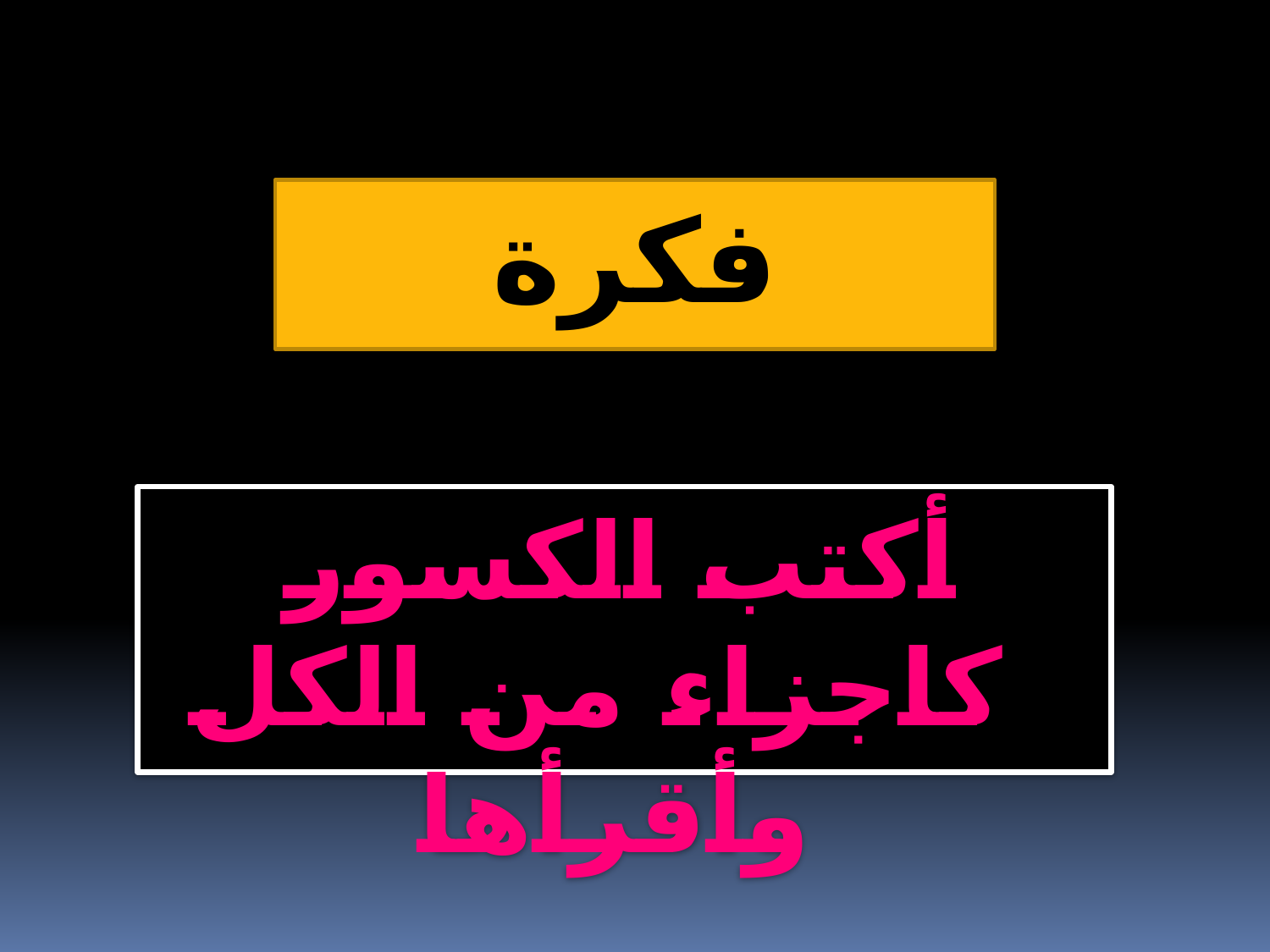

فكرة الدرس
أكتب الكسور كاجزاء من الكل وأقرأها